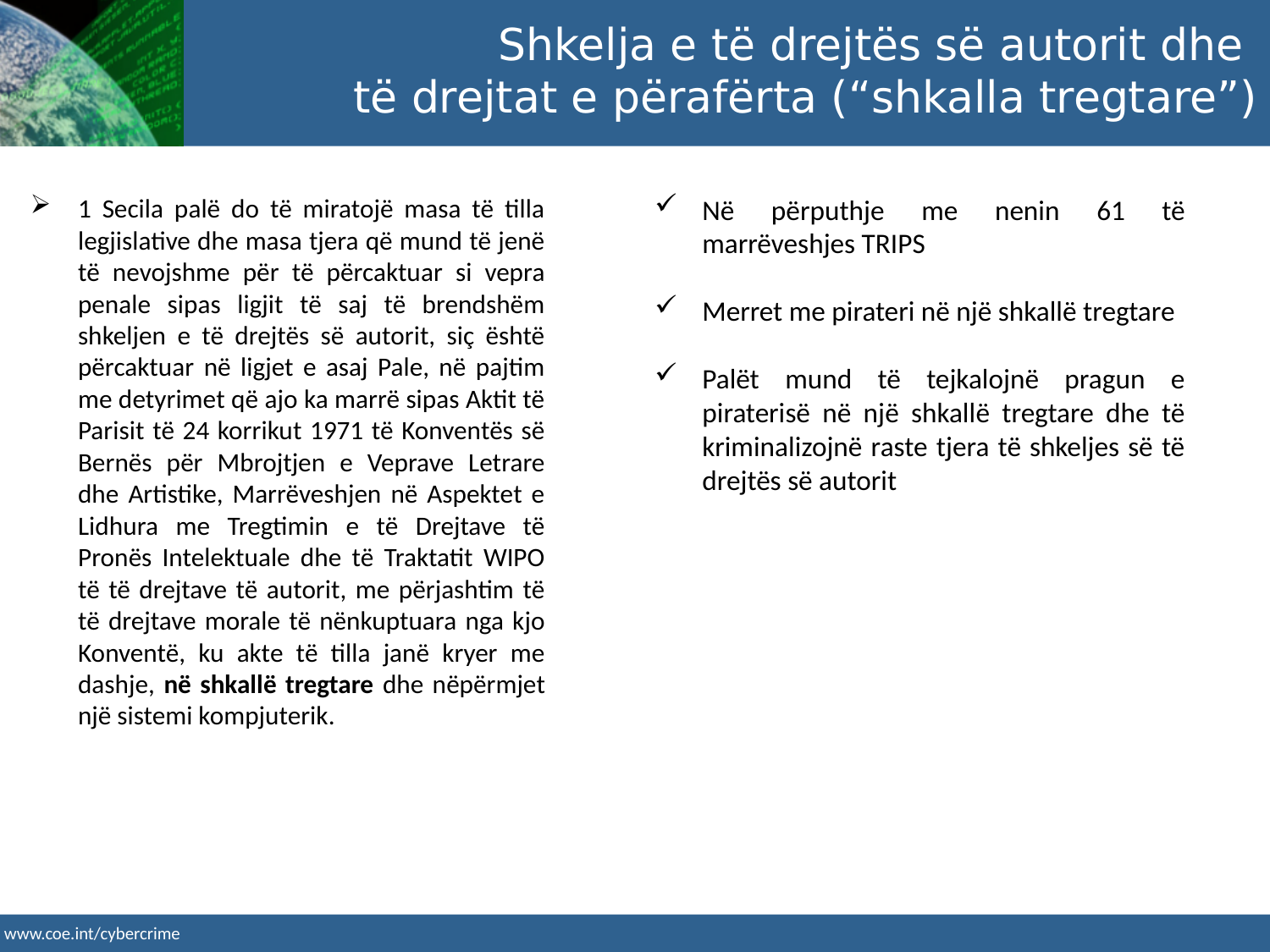

Shkelja e të drejtës së autorit dhe
të drejtat e përafërta (“shkalla tregtare”)
1 Secila palë do të miratojë masa të tilla legjislative dhe masa tjera që mund të jenë të nevojshme për të përcaktuar si vepra penale sipas ligjit të saj të brendshëm shkeljen e të drejtës së autorit, siç është përcaktuar në ligjet e asaj Pale, në pajtim me detyrimet që ajo ka marrë sipas Aktit të Parisit të 24 korrikut 1971 të Konventës së Bernës për Mbrojtjen e Veprave Letrare dhe Artistike, Marrëveshjen në Aspektet e Lidhura me Tregtimin e të Drejtave të Pronës Intelektuale dhe të Traktatit WIPO të të drejtave të autorit, me përjashtim të të drejtave morale të nënkuptuara nga kjo Konventë, ku akte të tilla janë kryer me dashje, në shkallë tregtare dhe nëpërmjet një sistemi kompjuterik.
Në përputhje me nenin 61 të marrëveshjes TRIPS

Merret me pirateri në një shkallë tregtare

Palët mund të tejkalojnë pragun e piraterisë në një shkallë tregtare dhe të kriminalizojnë raste tjera të shkeljes së të drejtës së autorit